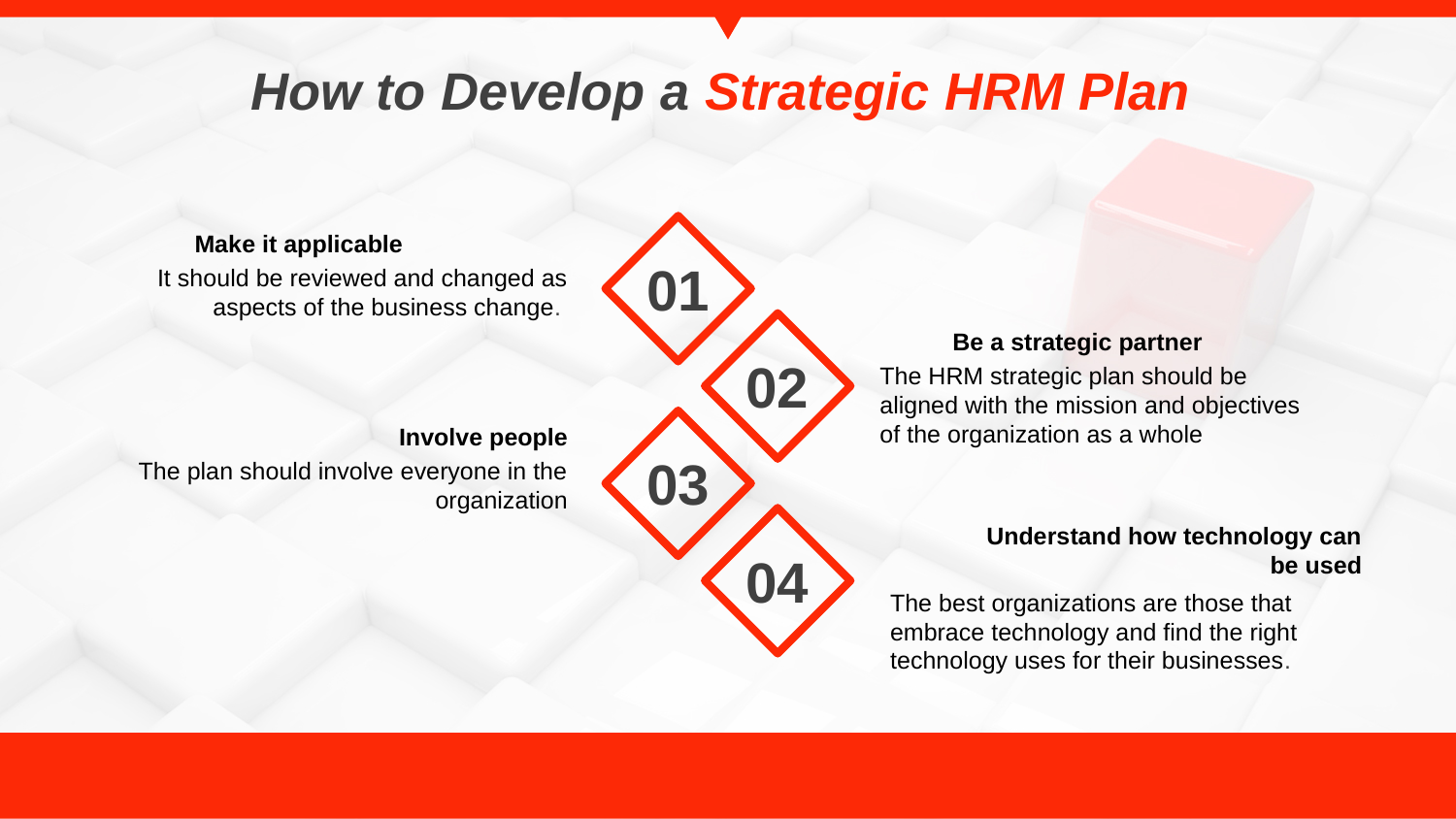

# How to Develop a Strategic HRM Plan

01
Make it applicable
It should be reviewed and changed as aspects of the business change.

02
Be a strategic partner
The HRM strategic plan should be aligned with the mission and objectives of the organization as a whole

03
Involve people
The plan should involve everyone in the organization

04
Understand how technology can
 be used
The best organizations are those that
embrace technology and find the right
technology uses for their businesses.